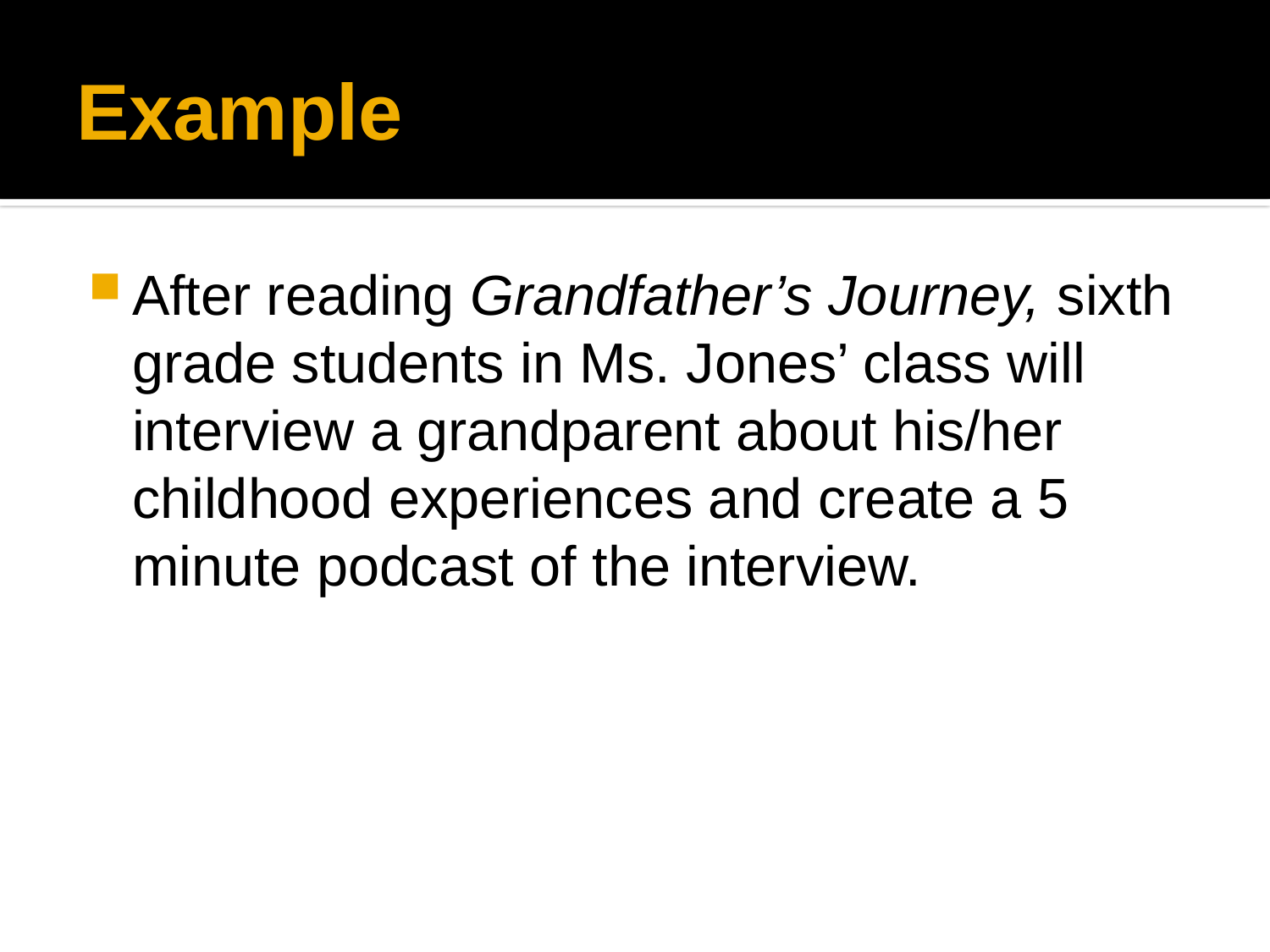

# Example
After reading Grandfather’s Journey, sixth grade students in Ms. Jones’ class will interview a grandparent about his/her childhood experiences and create a 5 minute podcast of the interview.